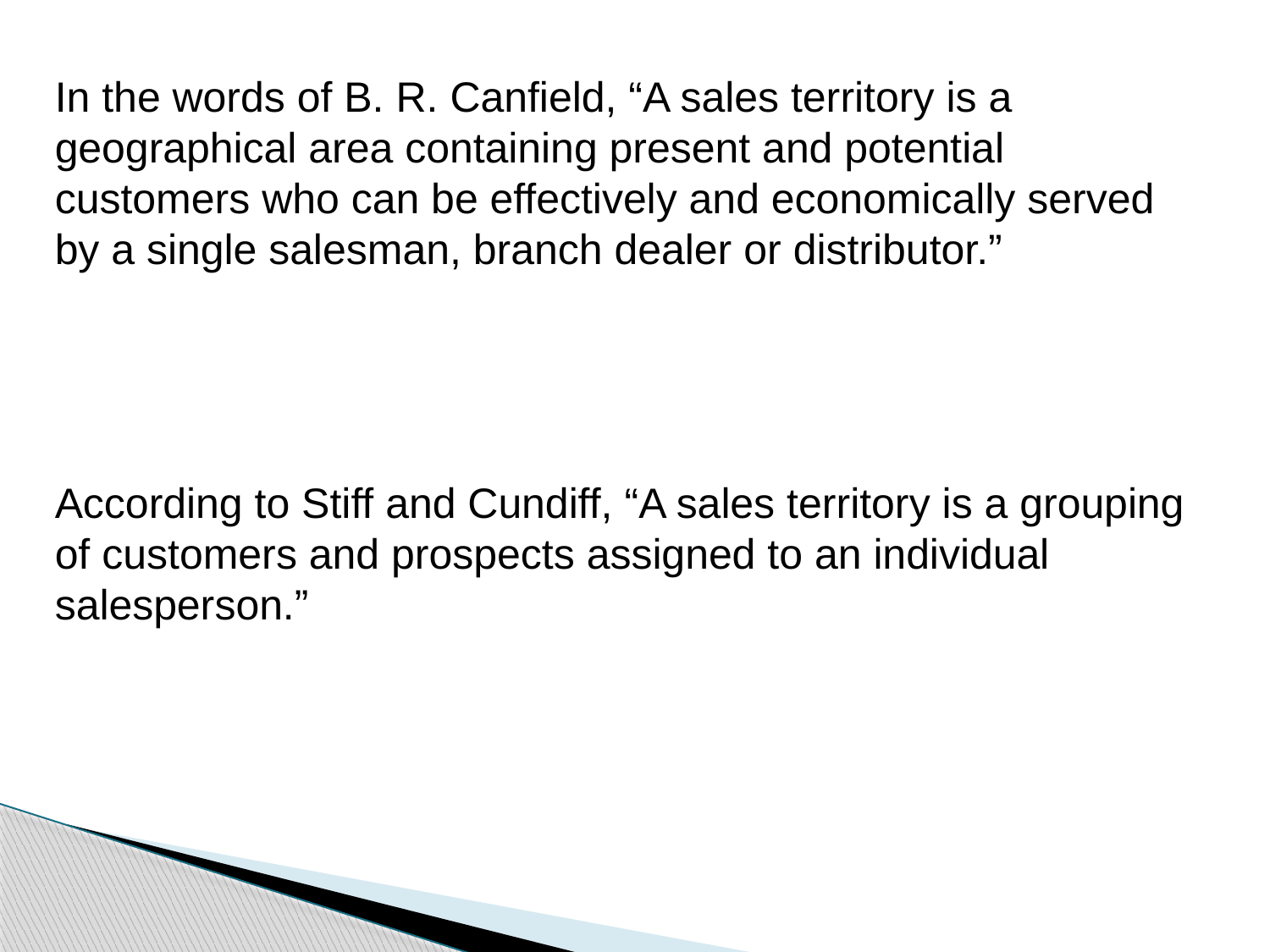

In the words of B. R. Canfield, “A sales territory is a geographical area containing present and potential customers who can be effectively and economically served by a single salesman, branch dealer or distributor.”

According to Stiff and Cundiff, “A sales territory is a grouping of customers and prospects assigned to an individual salesperson.”